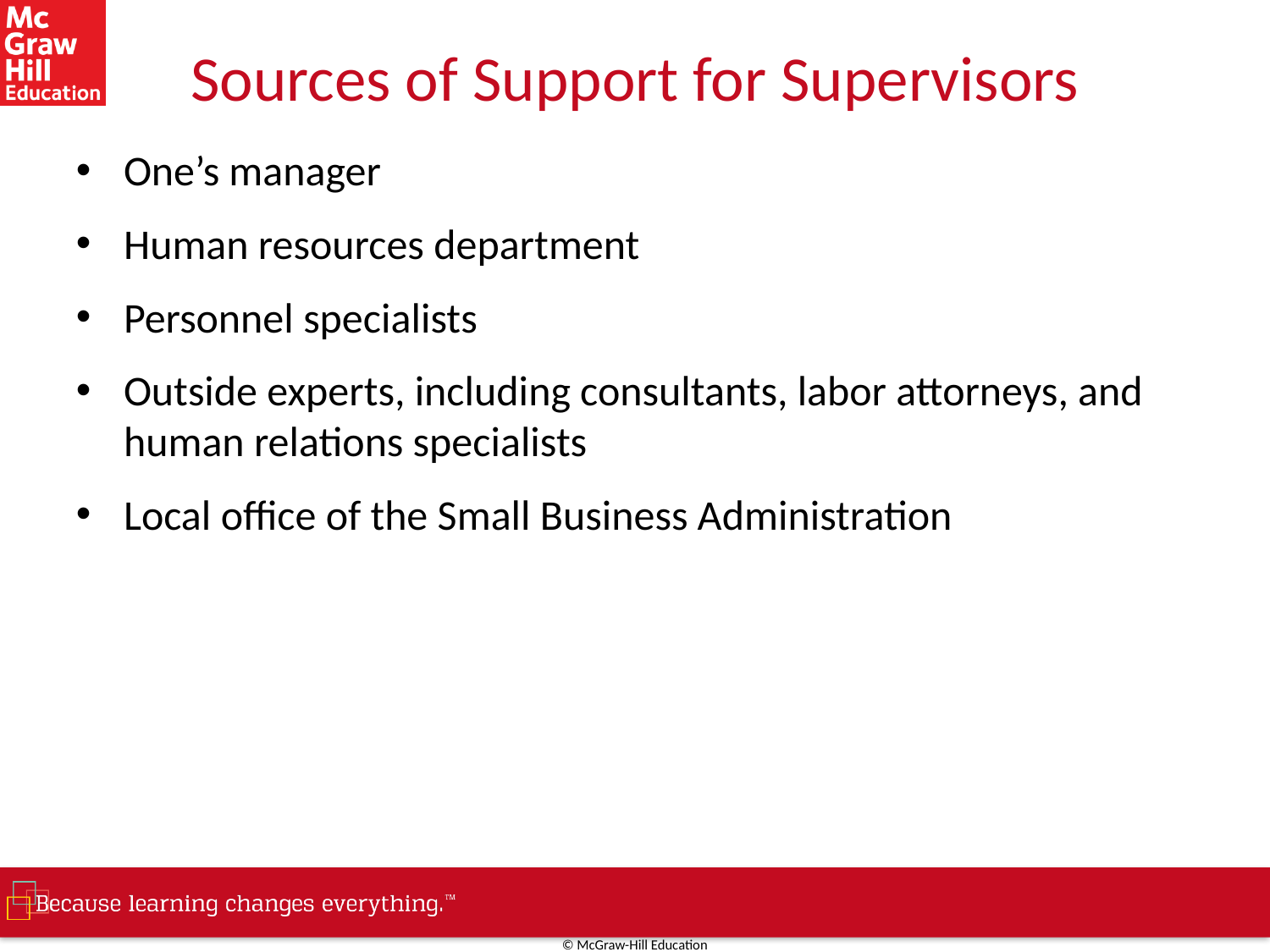

# Sources of Support for Supervisors
One’s manager
Human resources department
Personnel specialists
Outside experts, including consultants, labor attorneys, and human relations specialists
Local office of the Small Business Administration